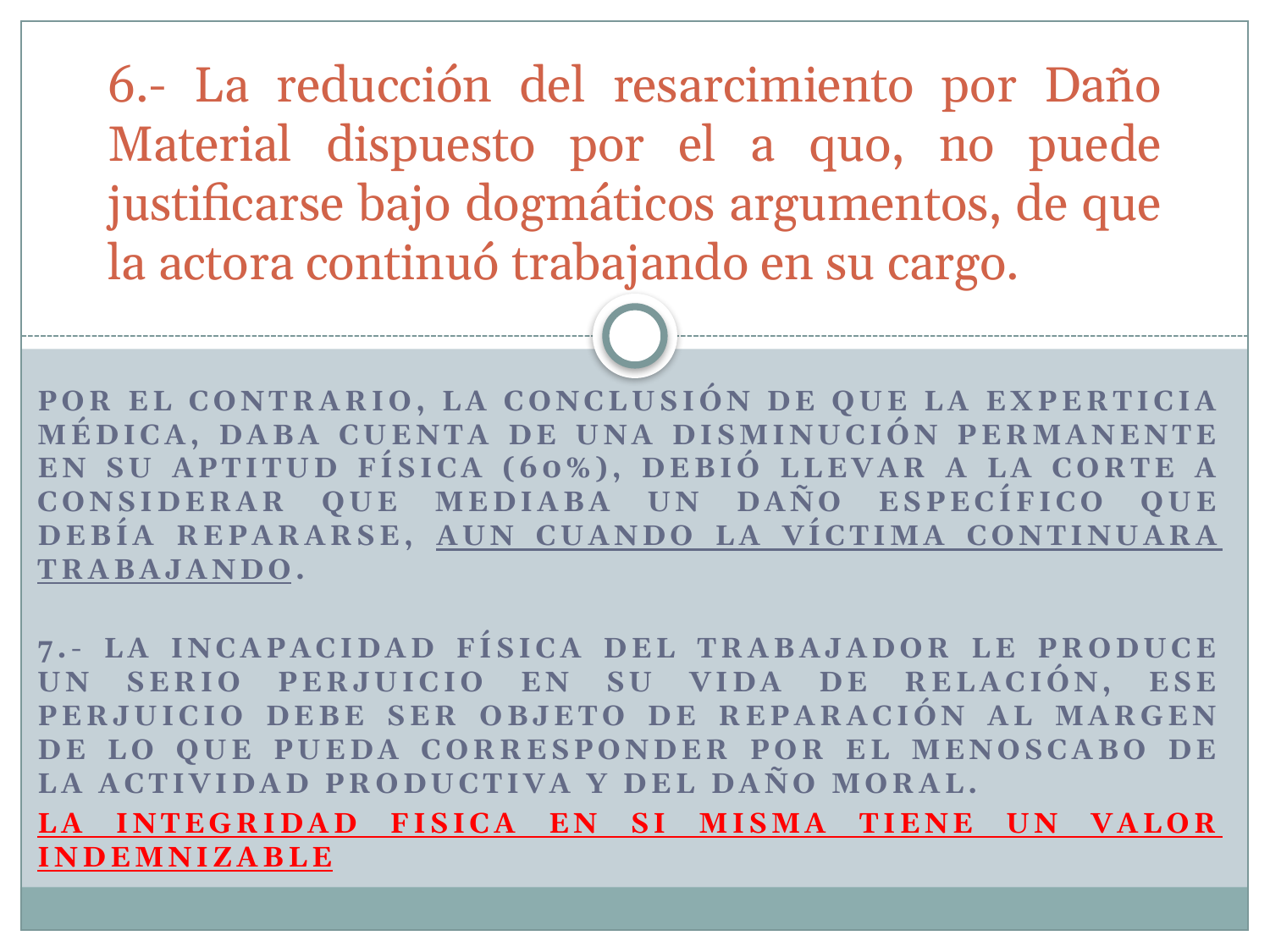

# 6.- La reducción del resarcimiento por Daño Material dispuesto por el a quo, no puede justificarse bajo dogmáticos argumentos, de que la actora continuó trabajando en su cargo.
Por el contrario, la conclusión de que la experticia médica, daba cuenta de una disminución permanente en su aptitud física (60%), debió llevar a la corte a considerar que mediaba un daño específico que debía repararse, aun cuando la víctima continuara trabajando.

7.- La incapacidad física del trabajador le produce un serio perjuicio en su vida de relación, ese perjuicio debe ser objeto de reparación al margen de lo que pueda corresponder por el menoscabo de la actividad productiva y del daño moral.
LA INTEGRIDAD FISICA EN SI MISMA TIENE UN VALOR INDEMNIZABLE